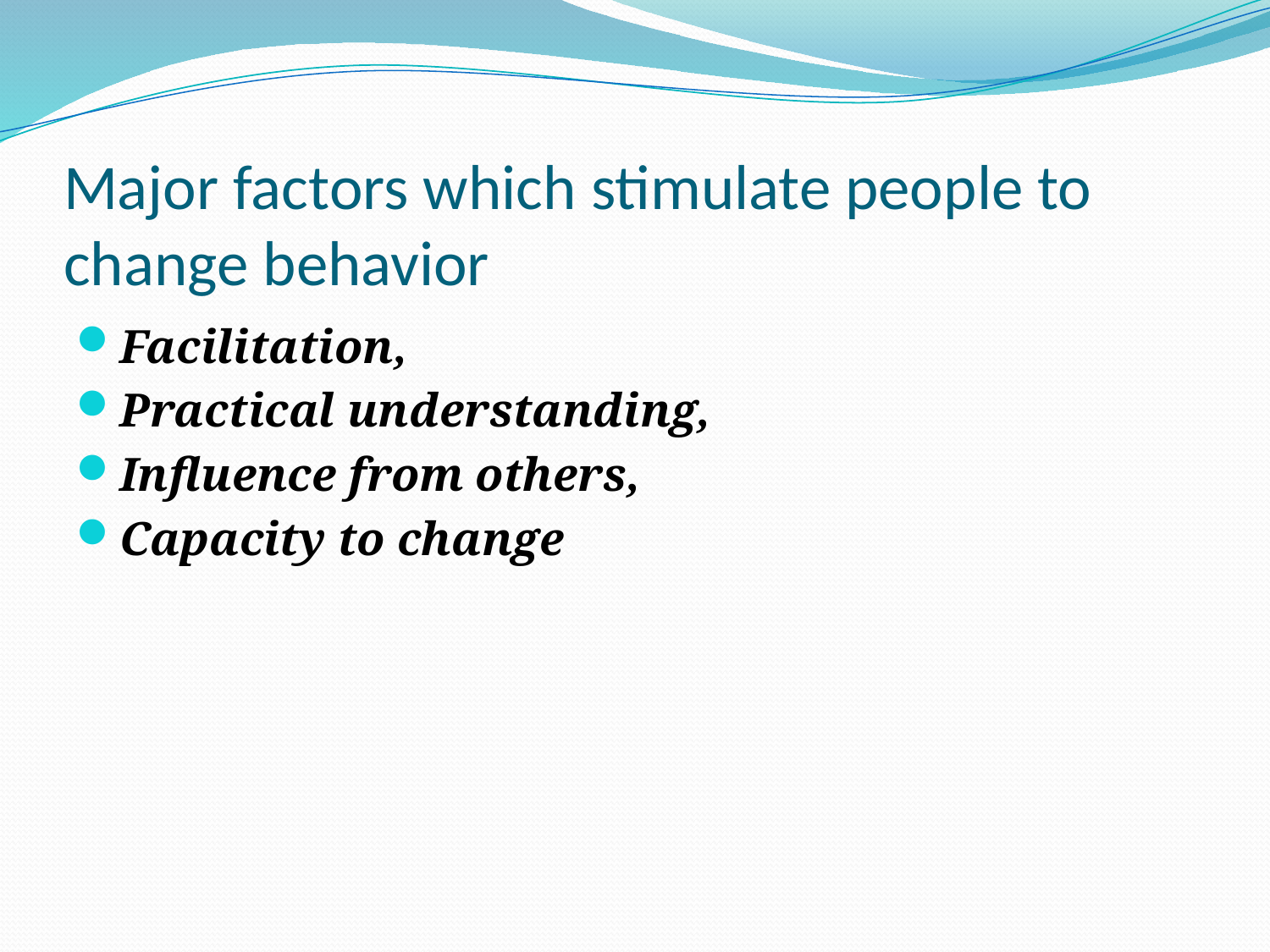

# Major factors which stimulate people to change behavior
Facilitation,
Practical understanding,
Influence from others,
Capacity to change